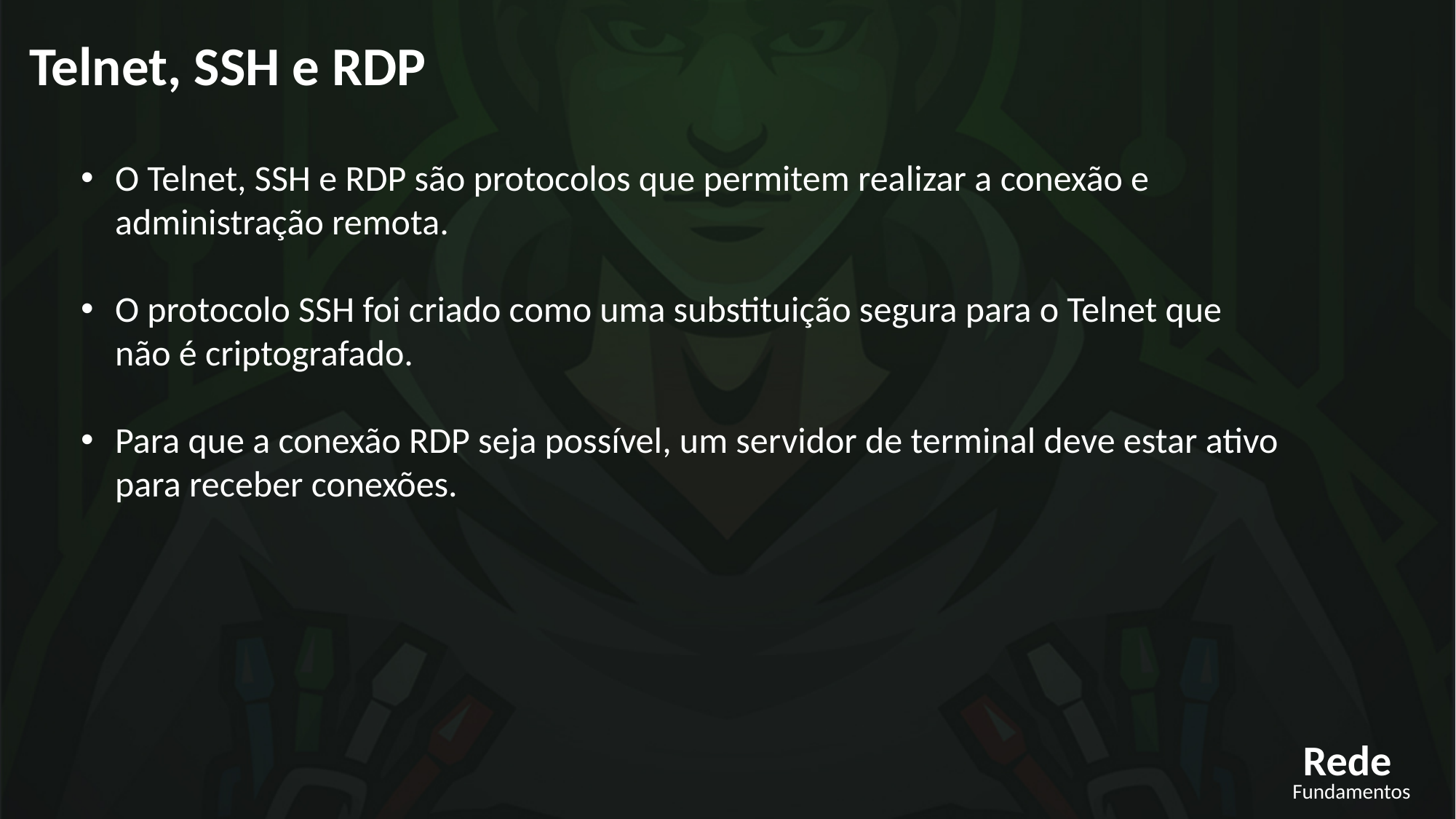

Telnet, SSH e RDP
O Telnet, SSH e RDP são protocolos que permitem realizar a conexão e administração remota.

O protocolo SSH foi criado como uma substituição segura para o Telnet que não é criptografado.

Para que a conexão RDP seja possível, um servidor de terminal deve estar ativo para receber conexões.
Rede
Fundamentos